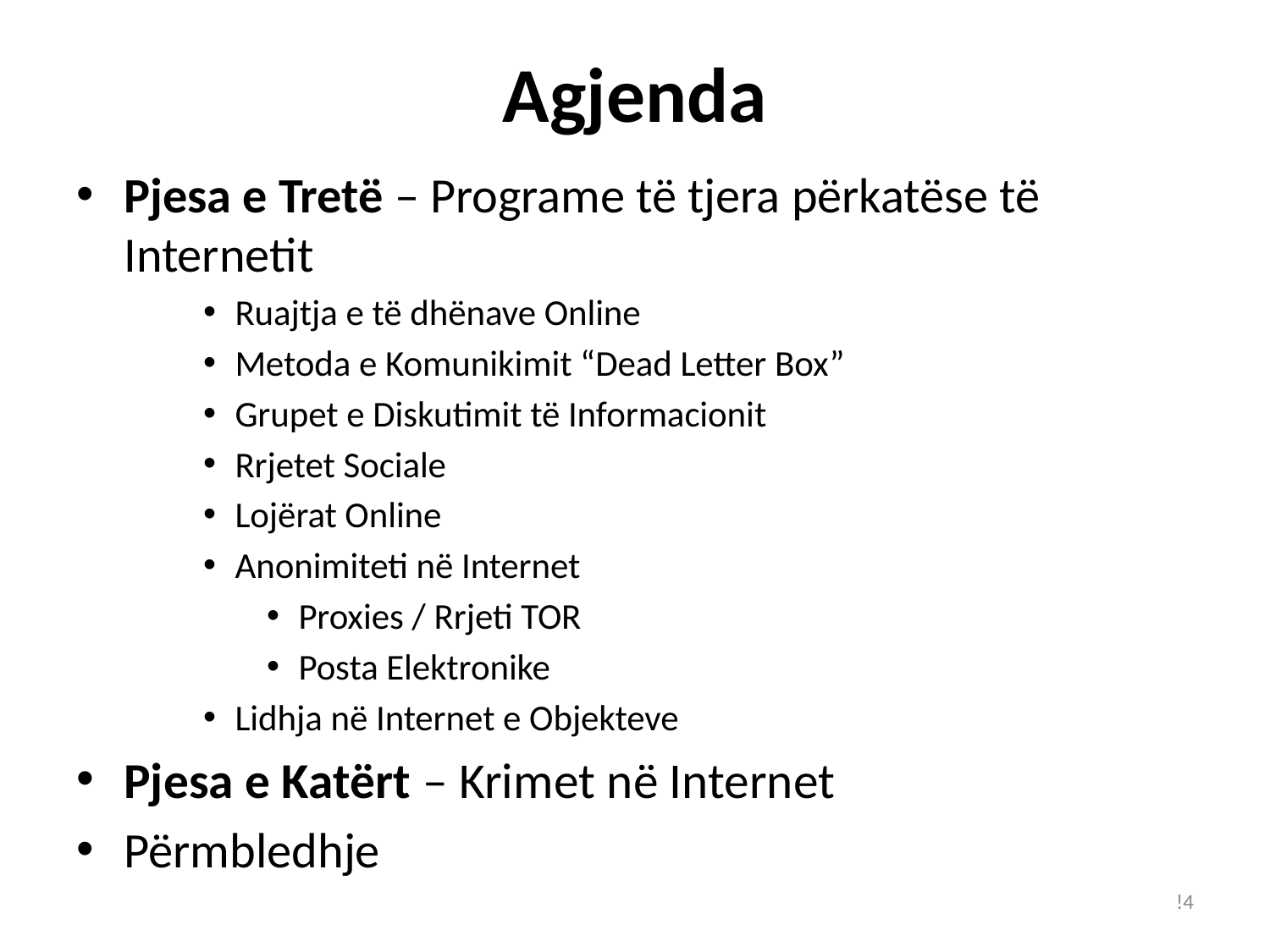

# Agjenda
Pjesa e Tretë – Programe të tjera përkatëse të Internetit
Ruajtja e të dhënave Online
Metoda e Komunikimit “Dead Letter Box”
Grupet e Diskutimit të Informacionit
Rrjetet Sociale
Lojërat Online
Anonimiteti në Internet
Proxies / Rrjeti TOR
Posta Elektronike
Lidhja në Internet e Objekteve
Pjesa e Katërt – Krimet në Internet
Përmbledhje

!4